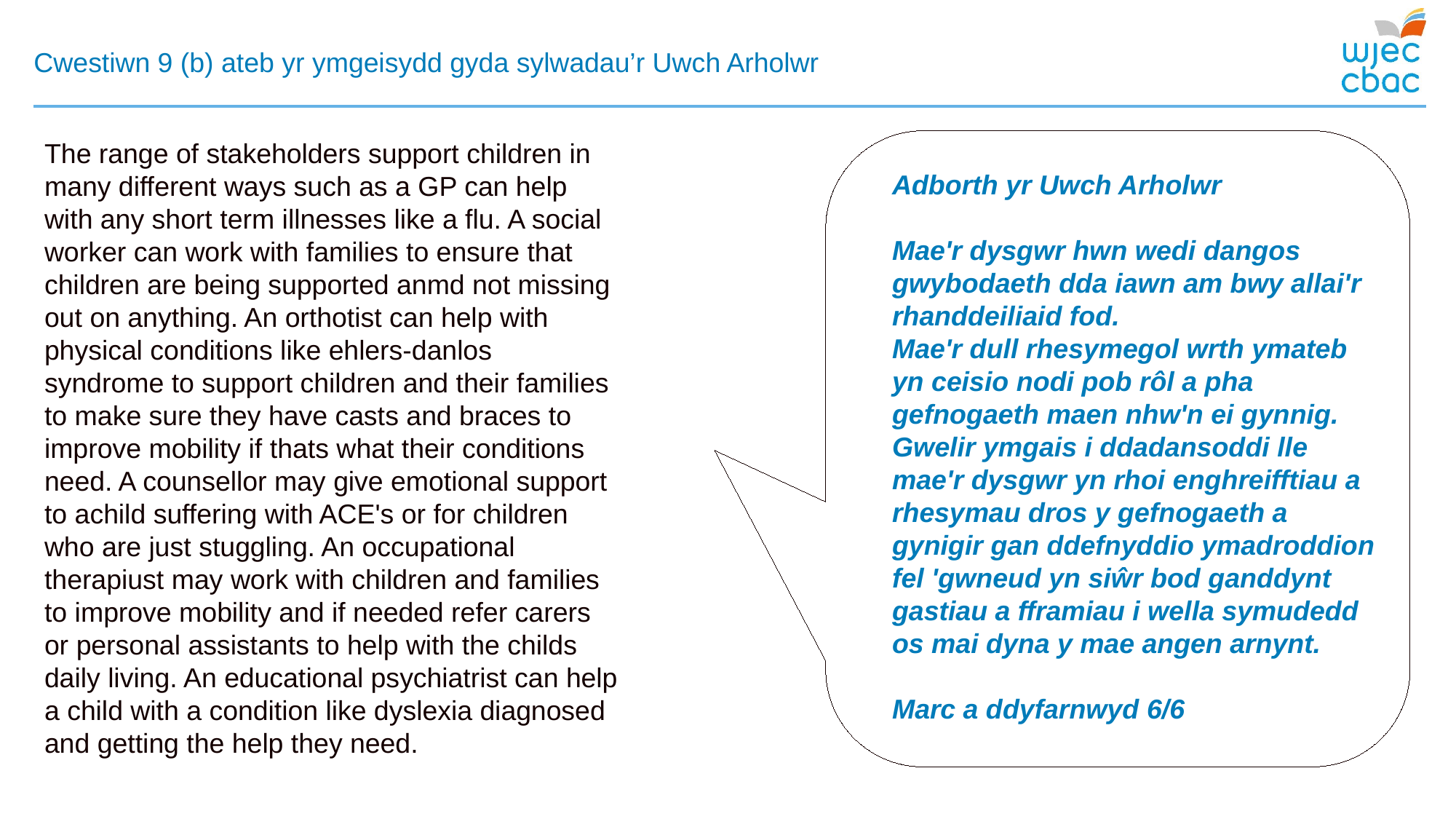

# Cwestiwn 9 (b) ateb yr ymgeisydd gyda sylwadau’r Uwch Arholwr
The range of stakeholders support children in many different ways such as a GP can help with any short term illnesses like a flu. A social worker can work with families to ensure that children are being supported anmd not missing out on anything. An orthotist can help with physical conditions like ehlers-danlos syndrome to support children and their families to make sure they have casts and braces to improve mobility if thats what their conditions need. A counsellor may give emotional support to achild suffering with ACE's or for children who are just stuggling. An occupational therapiust may work with children and families to improve mobility and if needed refer carers or personal assistants to help with the childs daily living. An educational psychiatrist can help a child with a condition like dyslexia diagnosed and getting the help they need.

Adborth yr Uwch Arholwr
Mae'r dysgwr hwn wedi dangos gwybodaeth dda iawn am bwy allai'r rhanddeiliaid fod.
Mae'r dull rhesymegol wrth ymateb yn ceisio nodi pob rôl a pha gefnogaeth maen nhw'n ei gynnig.
Gwelir ymgais i ddadansoddi lle mae'r dysgwr yn rhoi enghreifftiau a rhesymau dros y gefnogaeth a gynigir gan ddefnyddio ymadroddion fel 'gwneud yn siŵr bod ganddynt gastiau a fframiau i wella symudedd os mai dyna y mae angen arnynt.

Marc a ddyfarnwyd 6/6